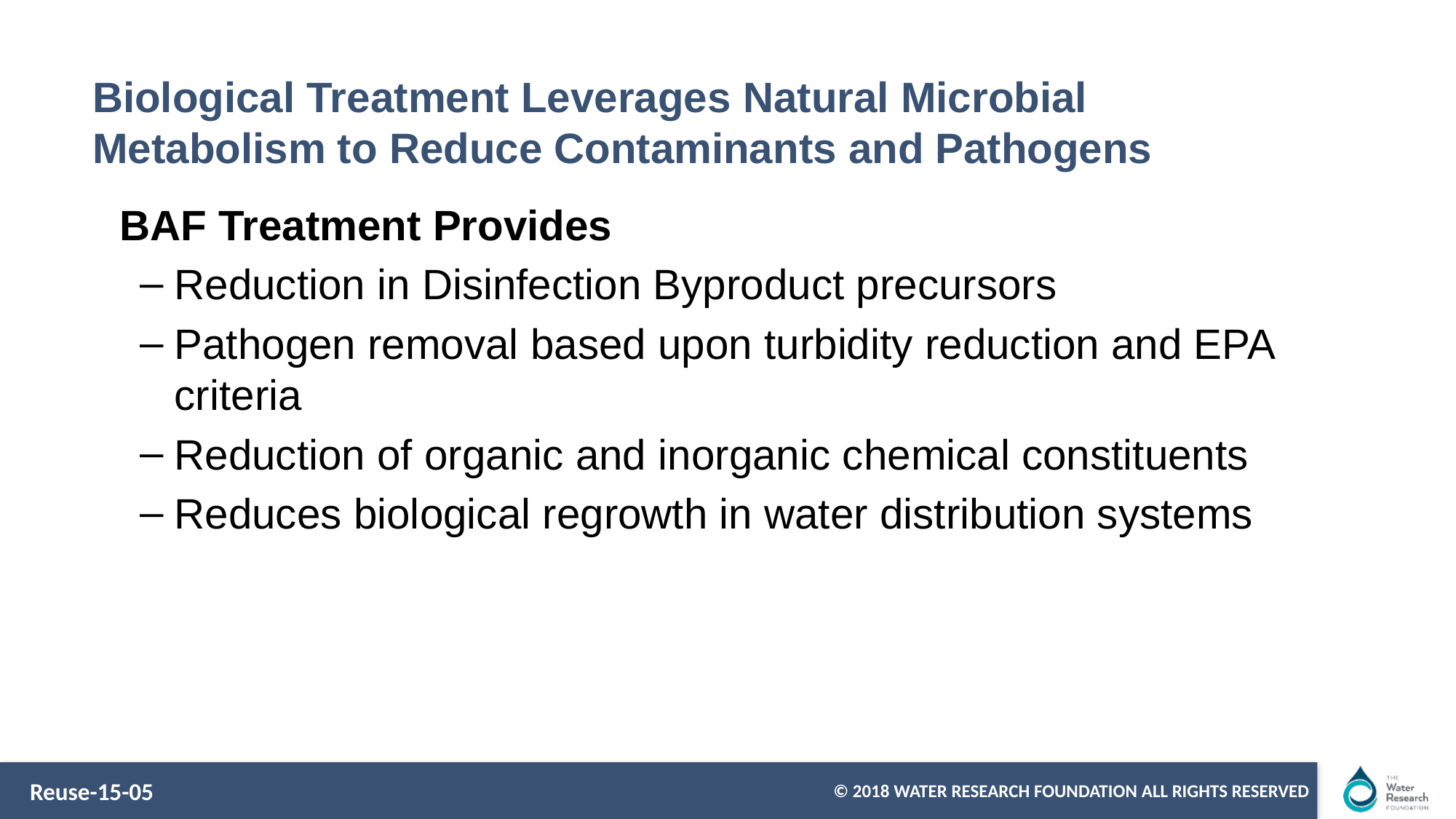

# Biological Treatment Leverages Natural Microbial Metabolism to Reduce Contaminants and Pathogens
BAF Treatment Provides
Reduction in Disinfection Byproduct precursors
Pathogen removal based upon turbidity reduction and EPA criteria
Reduction of organic and inorganic chemical constituents
Reduces biological regrowth in water distribution systems